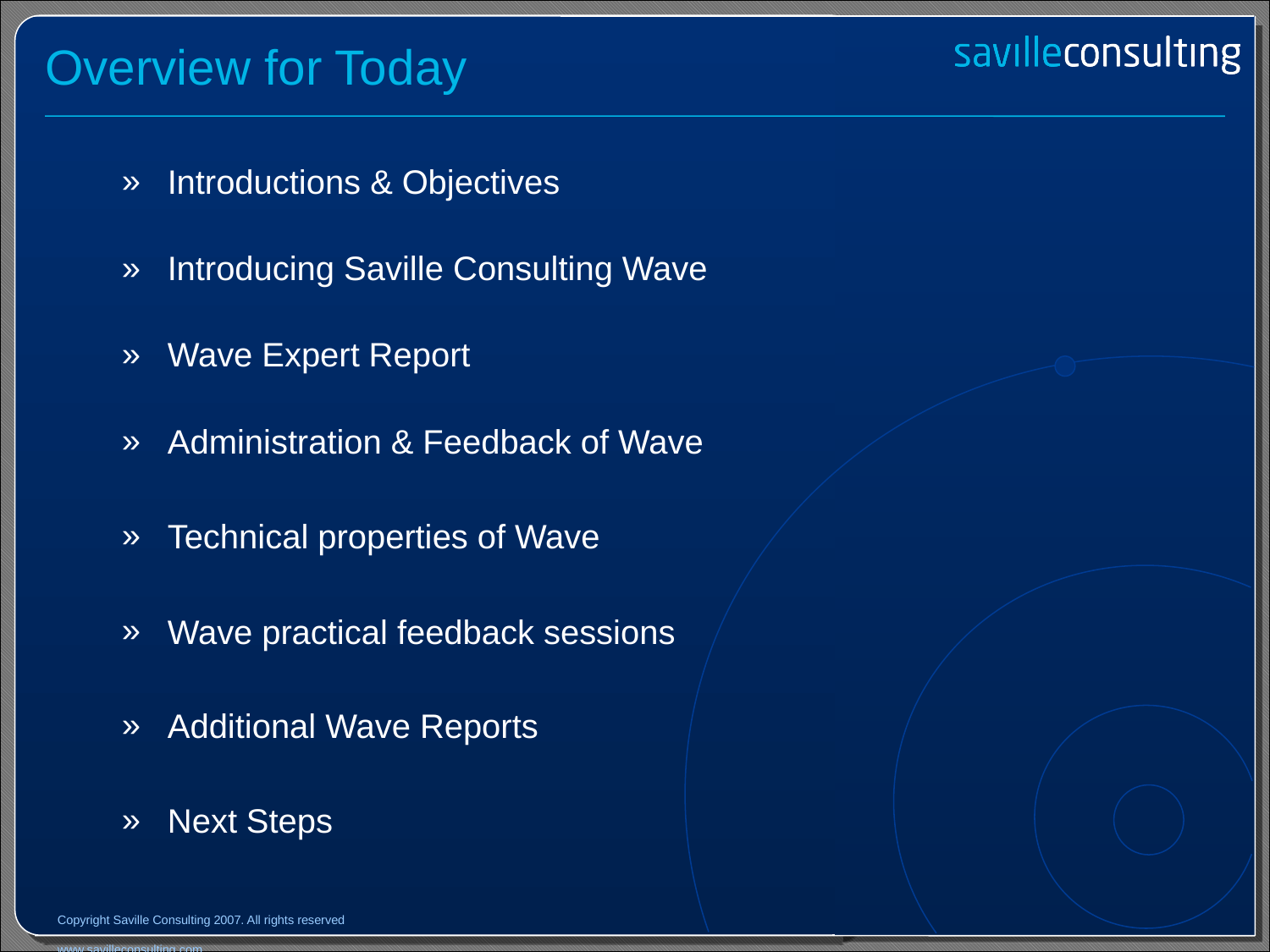

# Overview for Today
Introductions & Objectives

Introducing Saville Consulting Wave

Wave Expert Report

Administration & Feedback of Wave

Technical properties of Wave

Wave practical feedback sessions

Additional Wave Reports

Next Steps